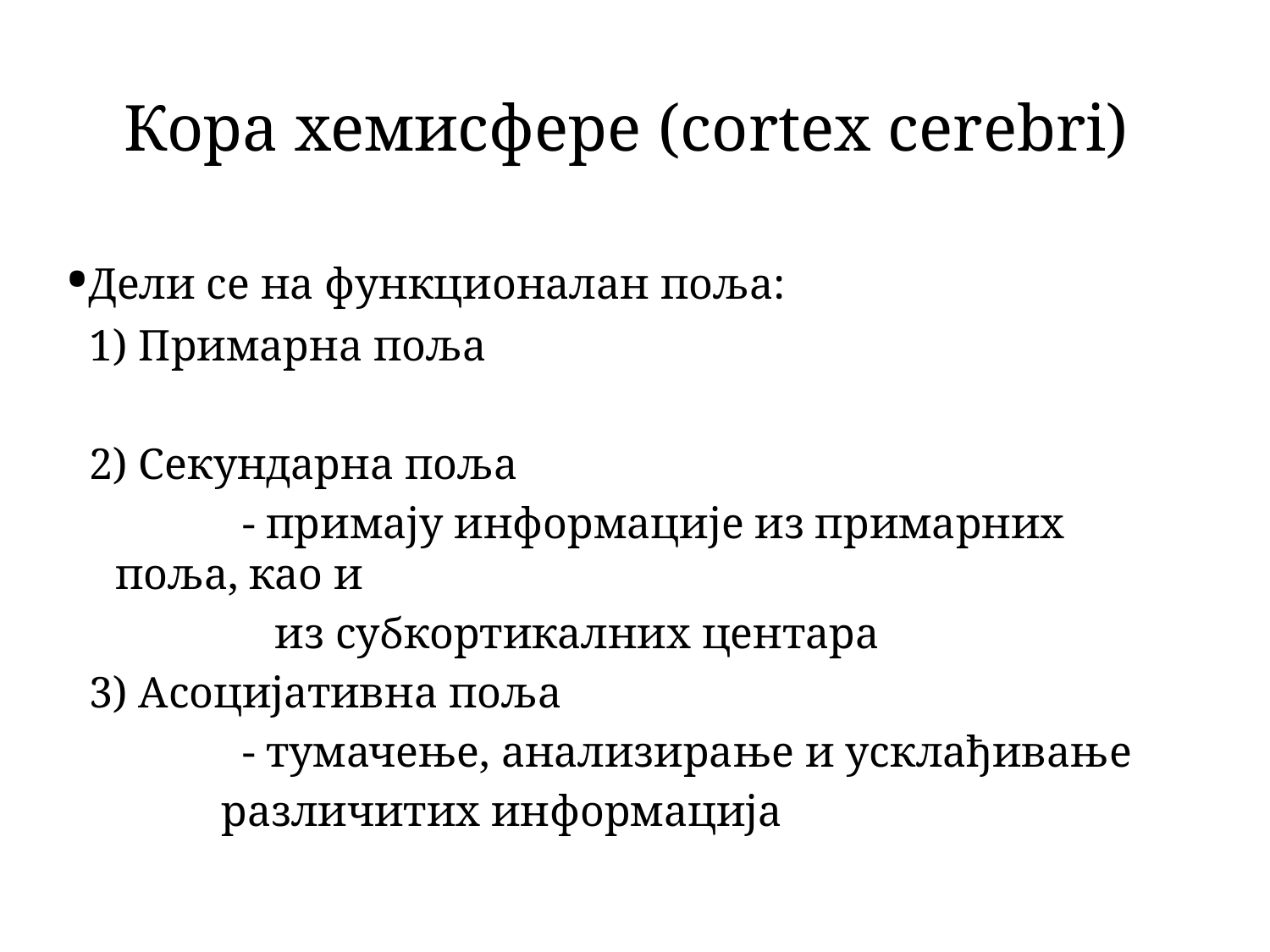

Корa хемисфере (cortex cerebri)
•Дели се на функционалан поља:
  1) Примарнa поља

  2) Секундарна поља
		- примају информације из примарних поља, као и
		   из субкортикалних центара
  3) Асоцијативна поља
		- тумачење, анализирање и усклађивање
              различитих информација